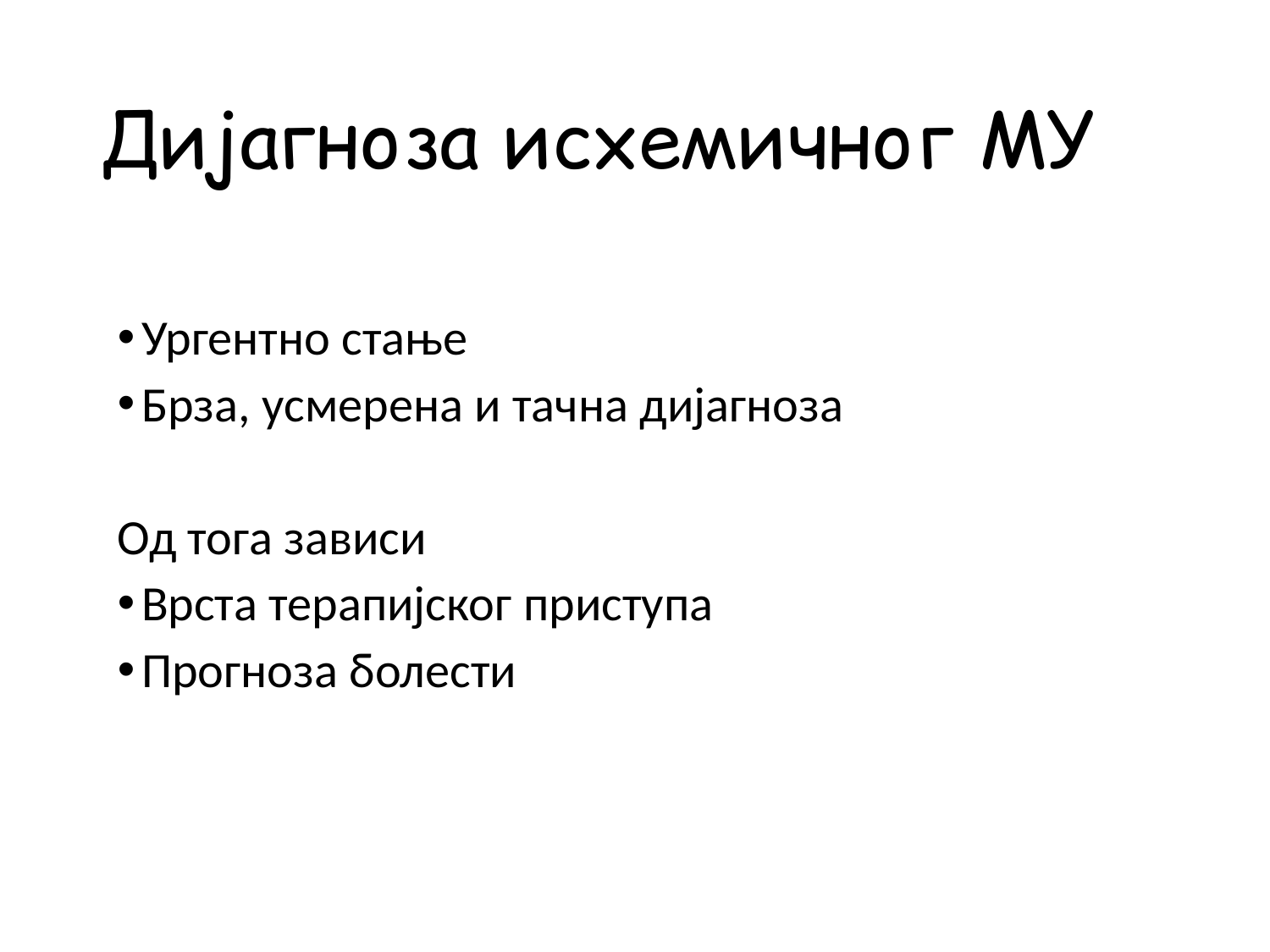

# Дијагноза исхемичног МУ
Ургентно стање
Брза, усмерена и тачна дијагноза

Од тога зависи
Врста терапијског приступа
Прогноза болести